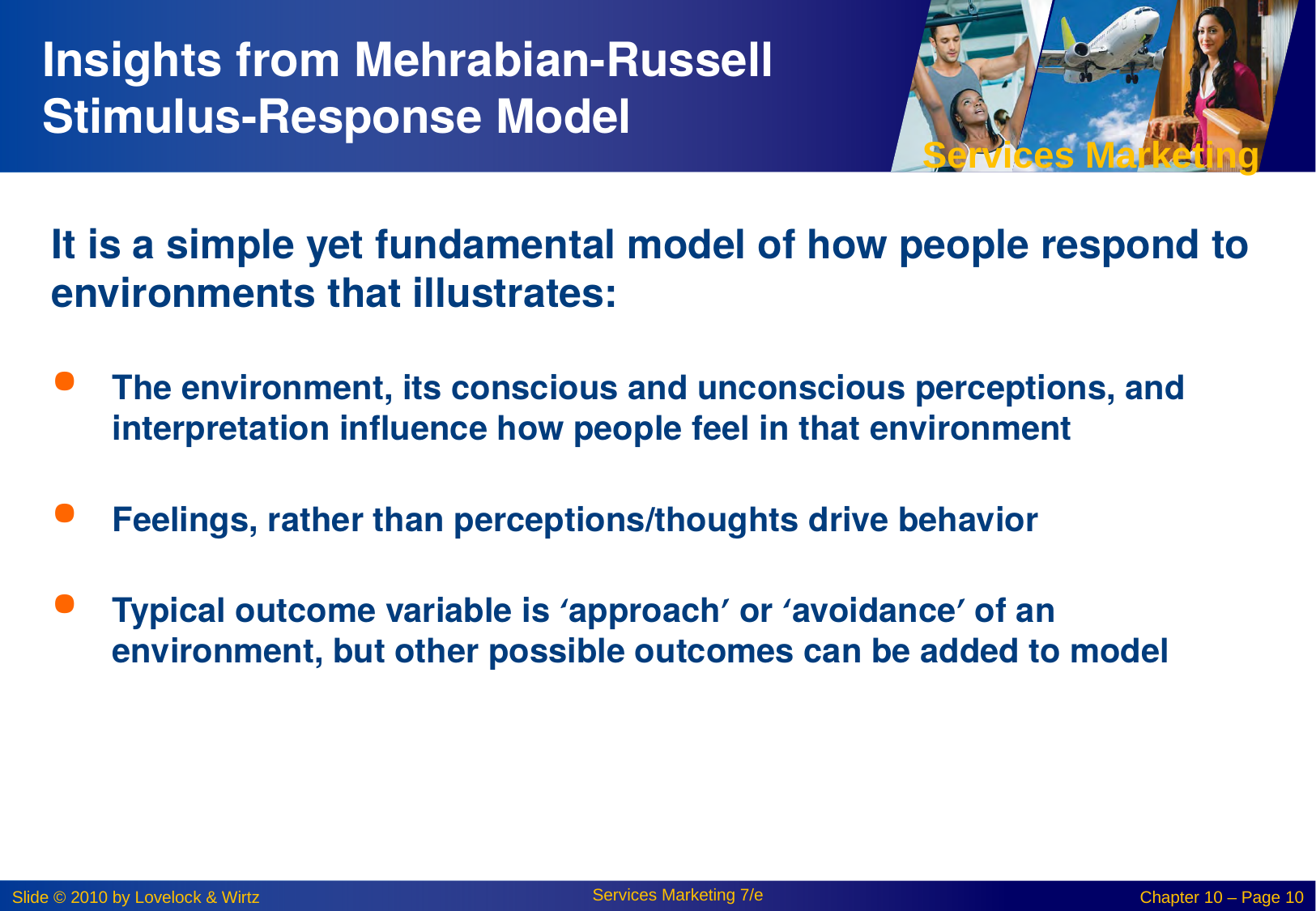

# Insights from Mehrabian-Russell Stimulus-Response Model
It is a simple yet fundamental model of how people respond to environments that illustrates:
The environment, its conscious and unconscious perceptions, and interpretation influence how people feel in that environment
Feelings, rather than perceptions/thoughts drive behavior
Typical outcome variable is ‘approach’ or ‘avoidance’ of an environment, but other possible outcomes can be added to model